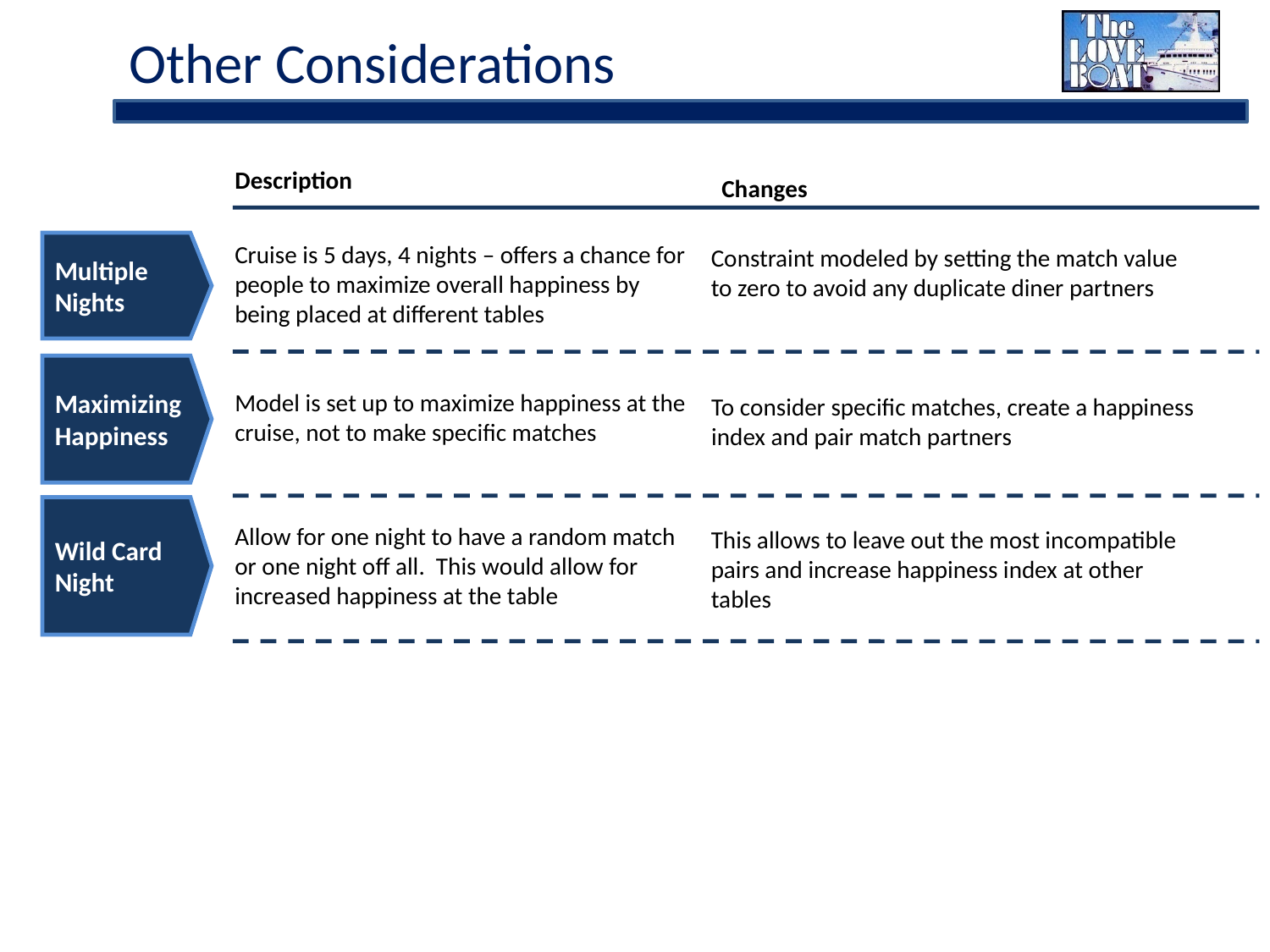

Other Considerations
Description
Changes

Multiple Nights
Cruise is 5 days, 4 nights – offers a chance for people to maximize overall happiness by being placed at different tables
Constraint modeled by setting the match value to zero to avoid any duplicate diner partners

Maximizing Happiness
Model is set up to maximize happiness at the cruise, not to make specific matches
To consider specific matches, create a happiness index and pair match partners

Wild Card Night
Allow for one night to have a random match or one night off all.  This would allow for increased happiness at the table
This allows to leave out the most incompatible pairs and increase happiness index at other tables